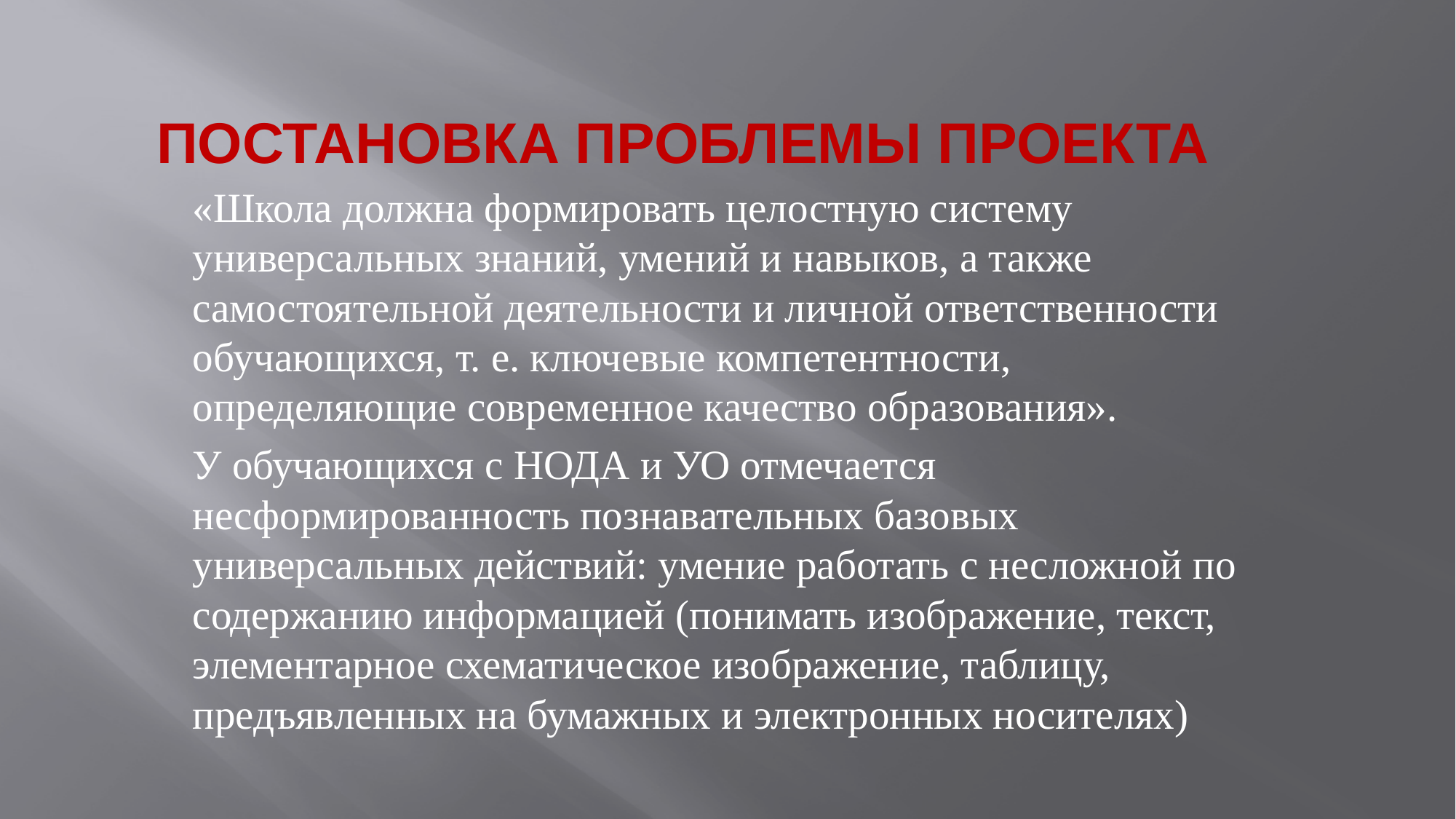

# Постановка проблемы проекта
«Школа должна формировать целостную систему универсальных знаний, умений и навыков, а также самостоятельной деятельности и личной ответственности обучающихся, т. е. ключевые компетентности, определяющие современное качество образования».
У обучающихся с НОДА и УО отмечается несформированность познавательных базовых универсальных действий: умение работать с несложной по содержанию информацией (понимать изображение, текст, элементарное схематическое изображение, таблицу, предъявленных на бумажных и электронных носителях)